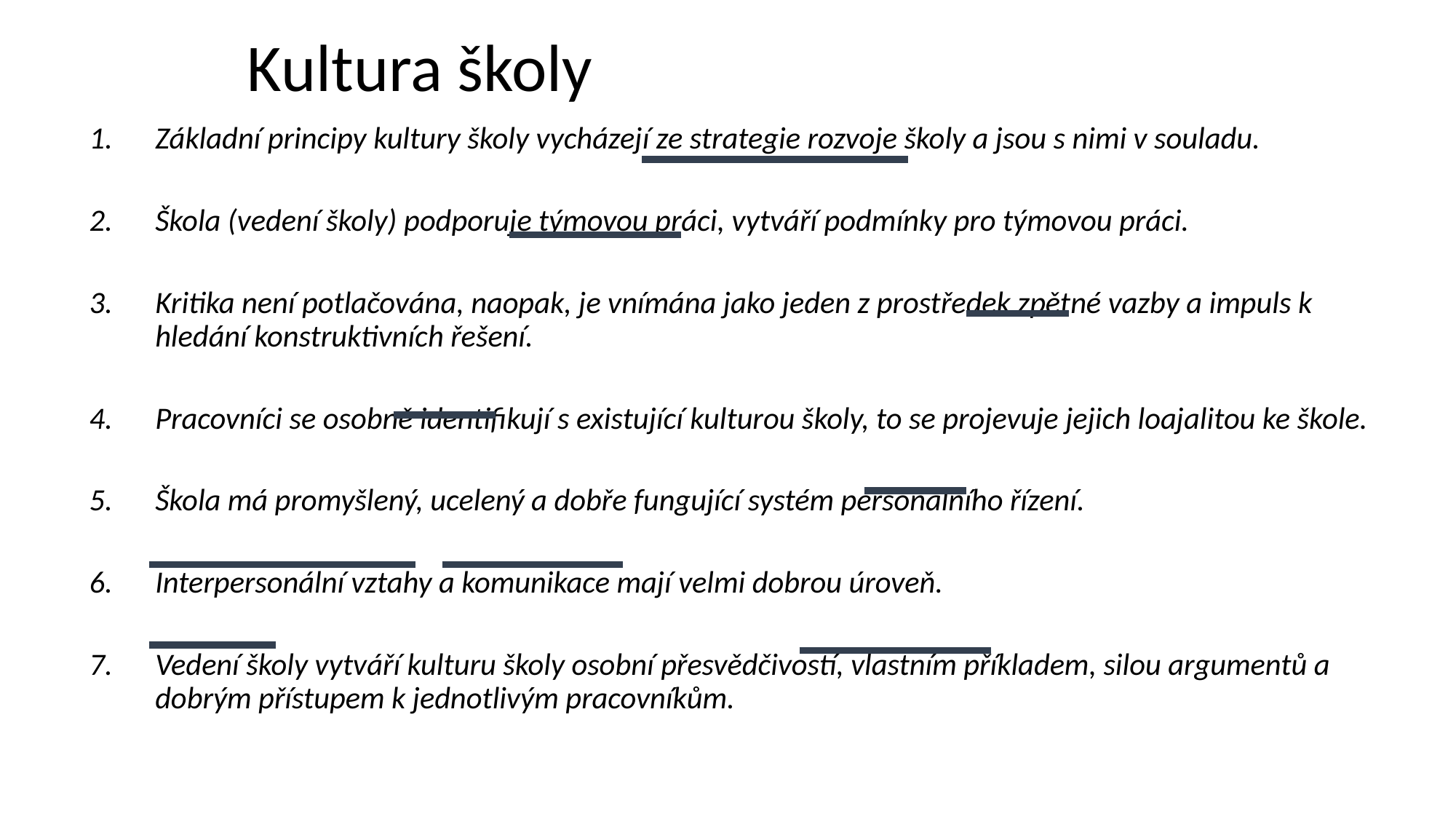

# Kultura školy
Základní principy kultury školy vycházejí ze strategie rozvoje školy a jsou s nimi v souladu.

Škola (vedení školy) podporuje týmovou práci, vytváří podmínky pro týmovou práci.

Kritika není potlačována, naopak, je vnímána jako jeden z prostředek zpětné vazby a impuls k hledání konstruktivních řešení.

Pracovníci se osobně identifikují s existující kulturou školy, to se projevuje jejich loajalitou ke škole.

Škola má promyšlený, ucelený a dobře fungující systém personálního řízení.

Interpersonální vztahy a komunikace mají velmi dobrou úroveň.

Vedení školy vytváří kulturu školy osobní přesvědčivostí, vlastním příkladem, silou argumentů a dobrým přístupem k jednotlivým pracovníkům.